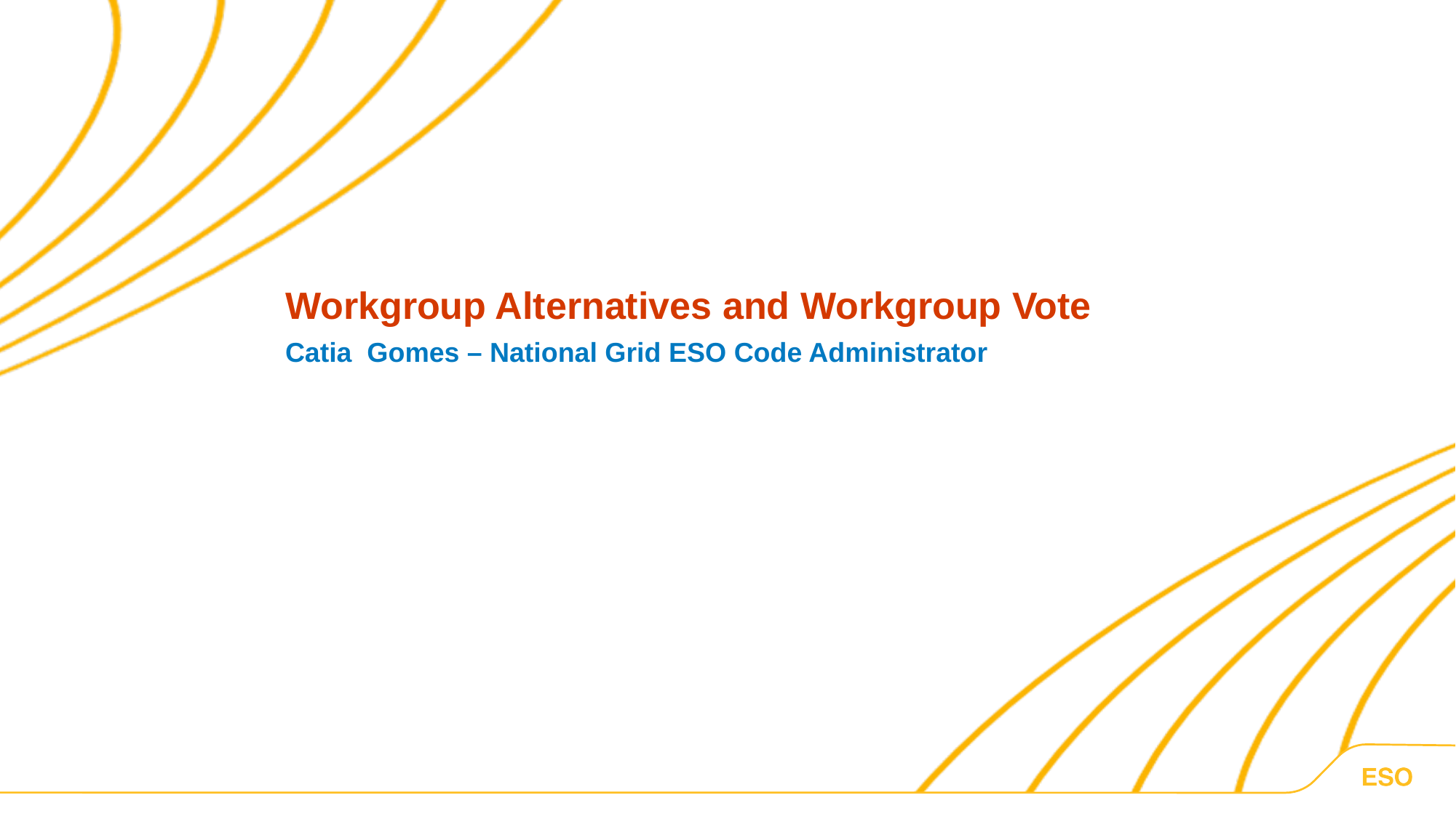

Workgroup Alternatives and Workgroup Vote
Catia  Gomes – National Grid ESO Code Administrator